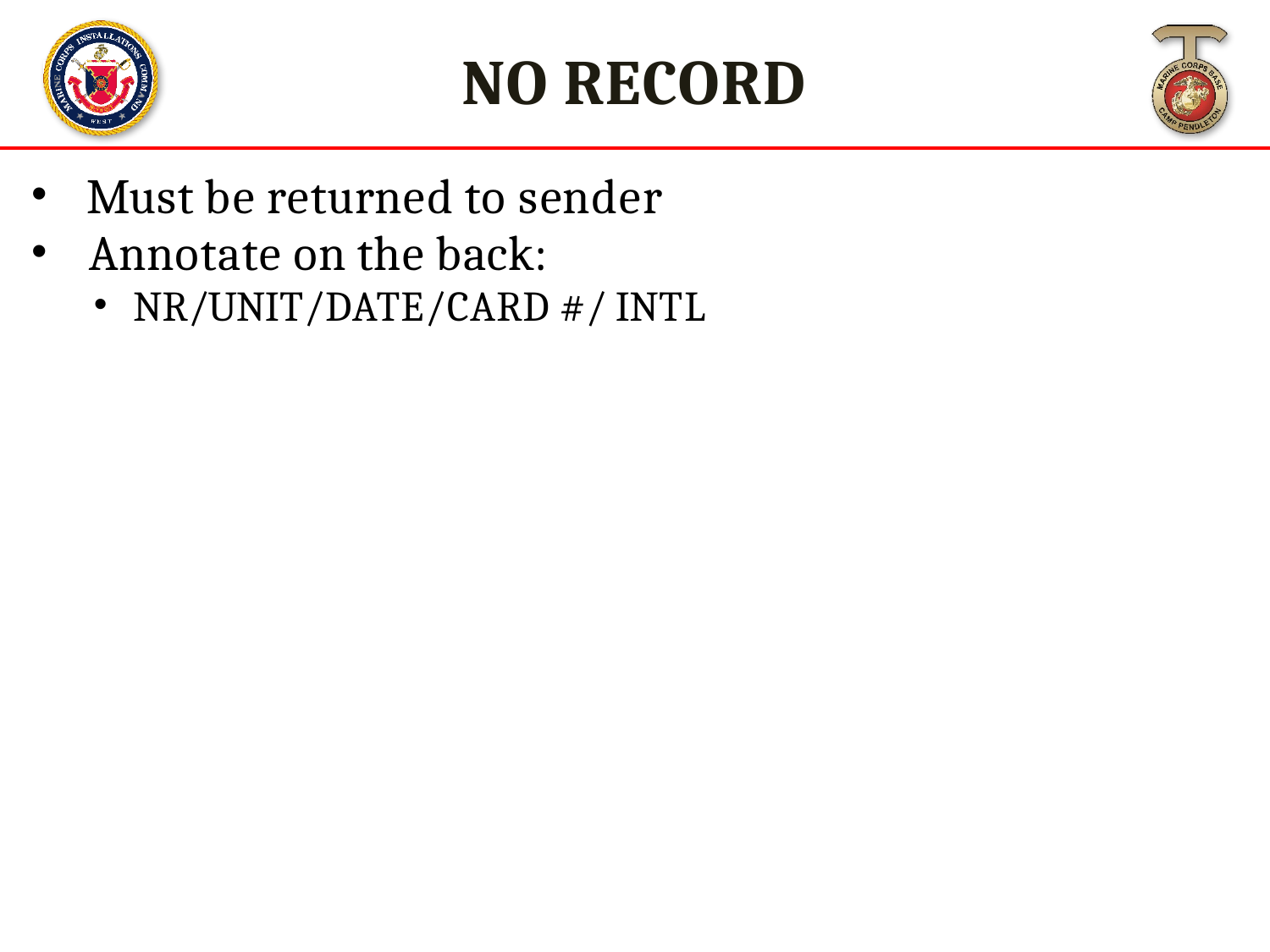

NO RECORD
Must be returned to sender
Annotate on the back:
NR/UNIT/DATE/CARD #/ INTL